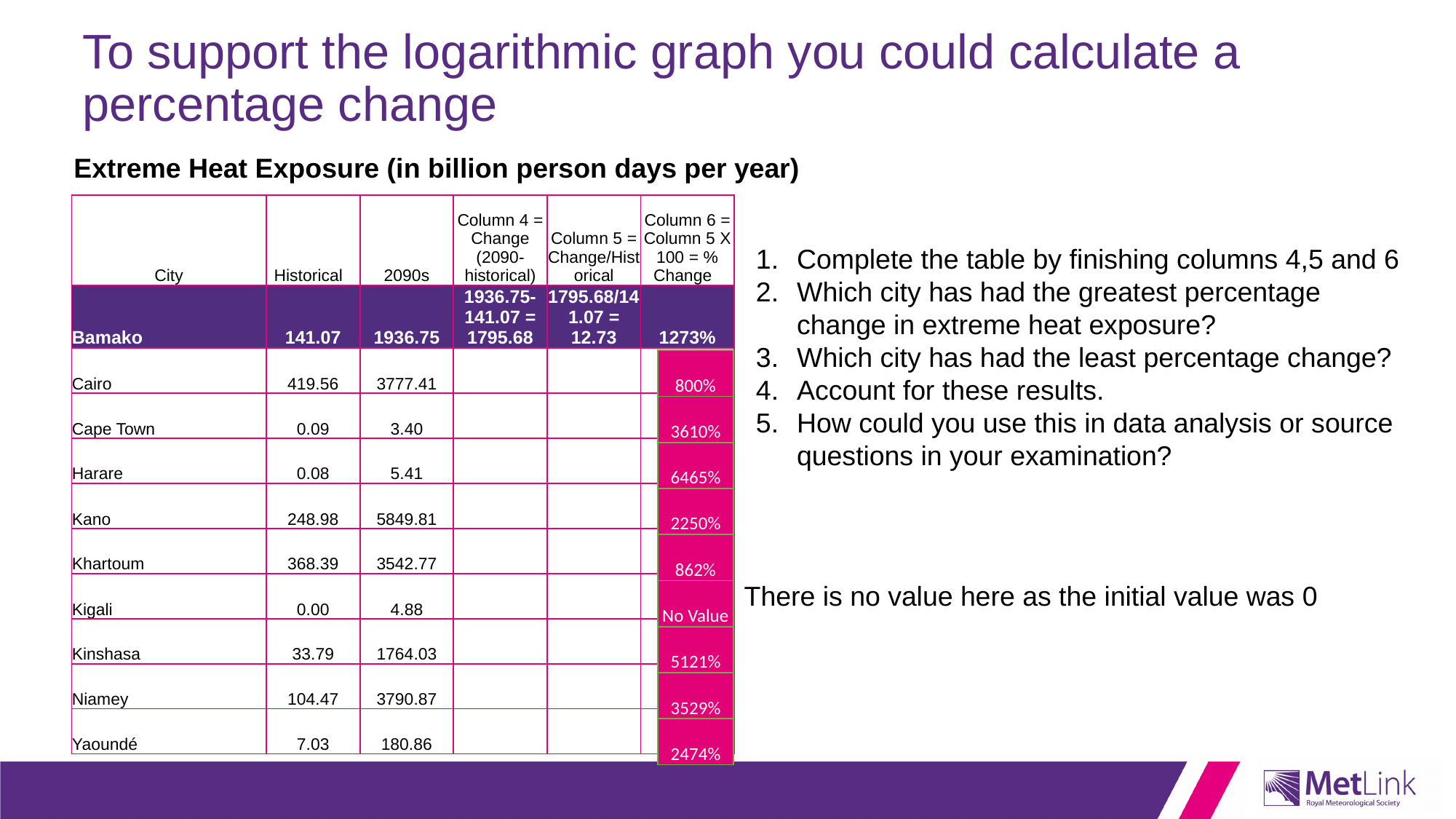

# To support the logarithmic graph you could calculate a percentage change
Extreme Heat Exposure (in billion person days per year)
| City | Historical | 2090s | Column 4 = Change (2090-historical) | Column 5 = Change/Historical | Column 6 = Column 5 X 100 = % Change |
| --- | --- | --- | --- | --- | --- |
| Bamako | 141.07 | 1936.75 | 1936.75-141.07 = 1795.68 | 1795.68/141.07 = 12.73 | 1273% |
| Cairo | 419.56 | 3777.41 |  |  |  |
| Cape Town | 0.09 | 3.40 |  |  |  |
| Harare | 0.08 | 5.41 |  |  |  |
| Kano | 248.98 | 5849.81 |  |  |  |
| Khartoum | 368.39 | 3542.77 |  |  |  |
| Kigali | 0.00 | 4.88 |  |  |  |
| Kinshasa | 33.79 | 1764.03 |  |  |  |
| Niamey | 104.47 | 3790.87 |  |  |  |
| Yaoundé | 7.03 | 180.86 |  |  |  |
Complete the table by finishing columns 4,5 and 6
Which city has had the greatest percentage change in extreme heat exposure?
Which city has had the least percentage change?
Account for these results.
How could you use this in data analysis or source questions in your examination?

| 800% |
| --- |
| 3610% |
| 6465% |
| 2250% |
| 862% |
| No Value |
| 5121% |
| 3529% |
| 2474% |
There is no value here as the initial value was 0